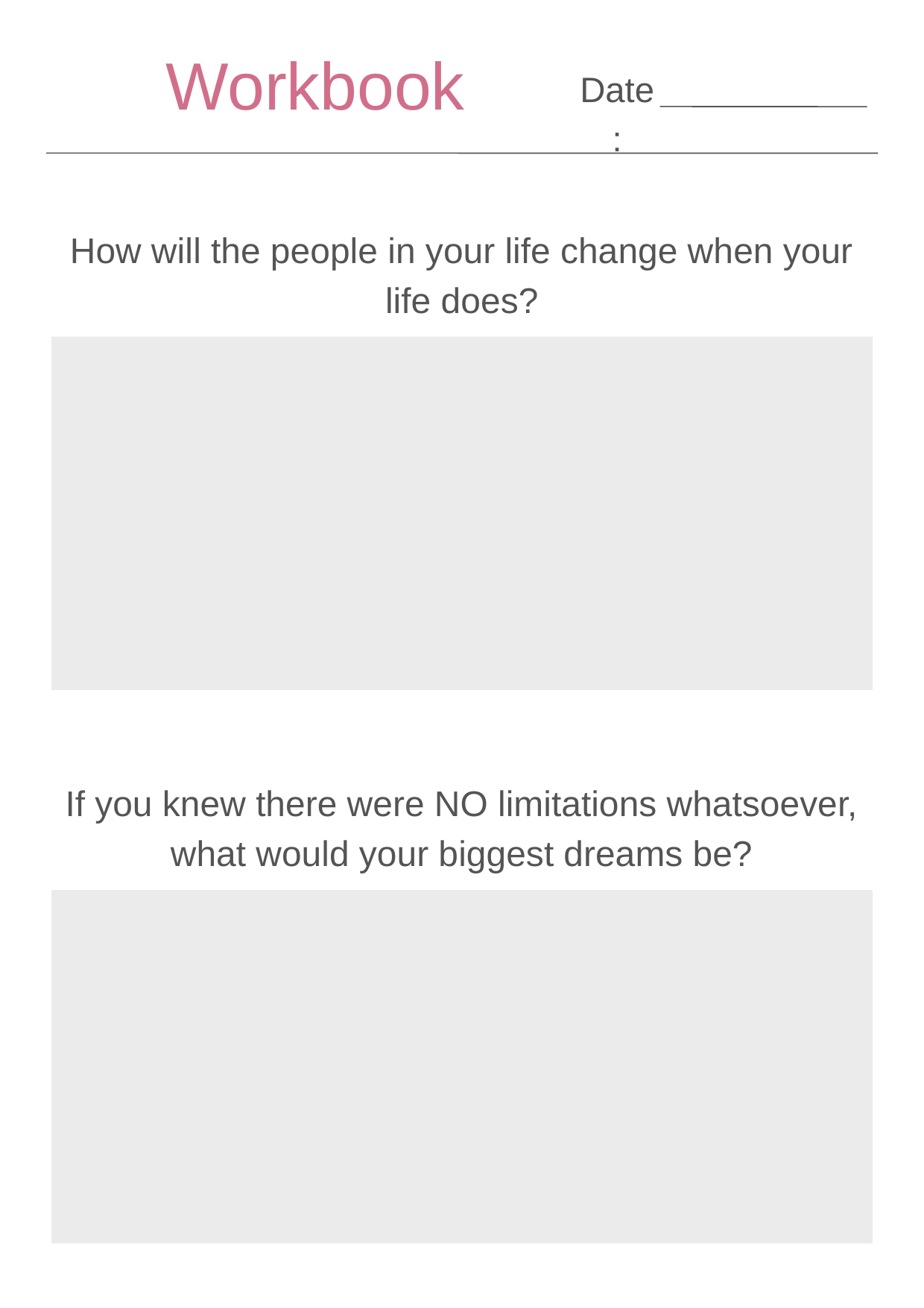

Workbook
Date:

How will the people in your life change when your life does?

If you knew there were NO limitations whatsoever, what would your biggest dreams be?